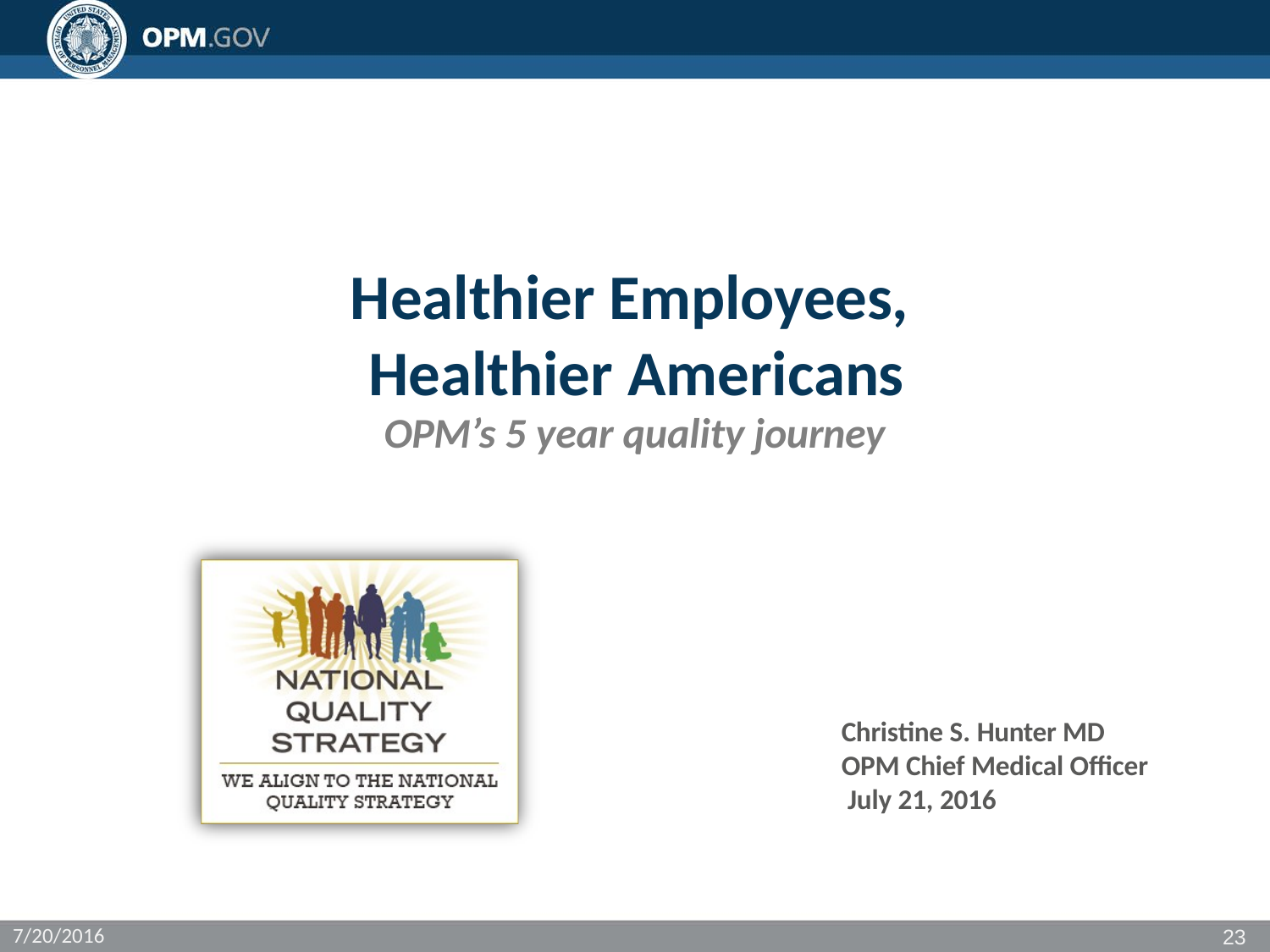

# Healthier Employees,  Healthier Americans
OPM’s 5 year quality journey

Christine S. Hunter MD  OPM Chief Medical Officer  July 21, 2016
7/20/2016
23